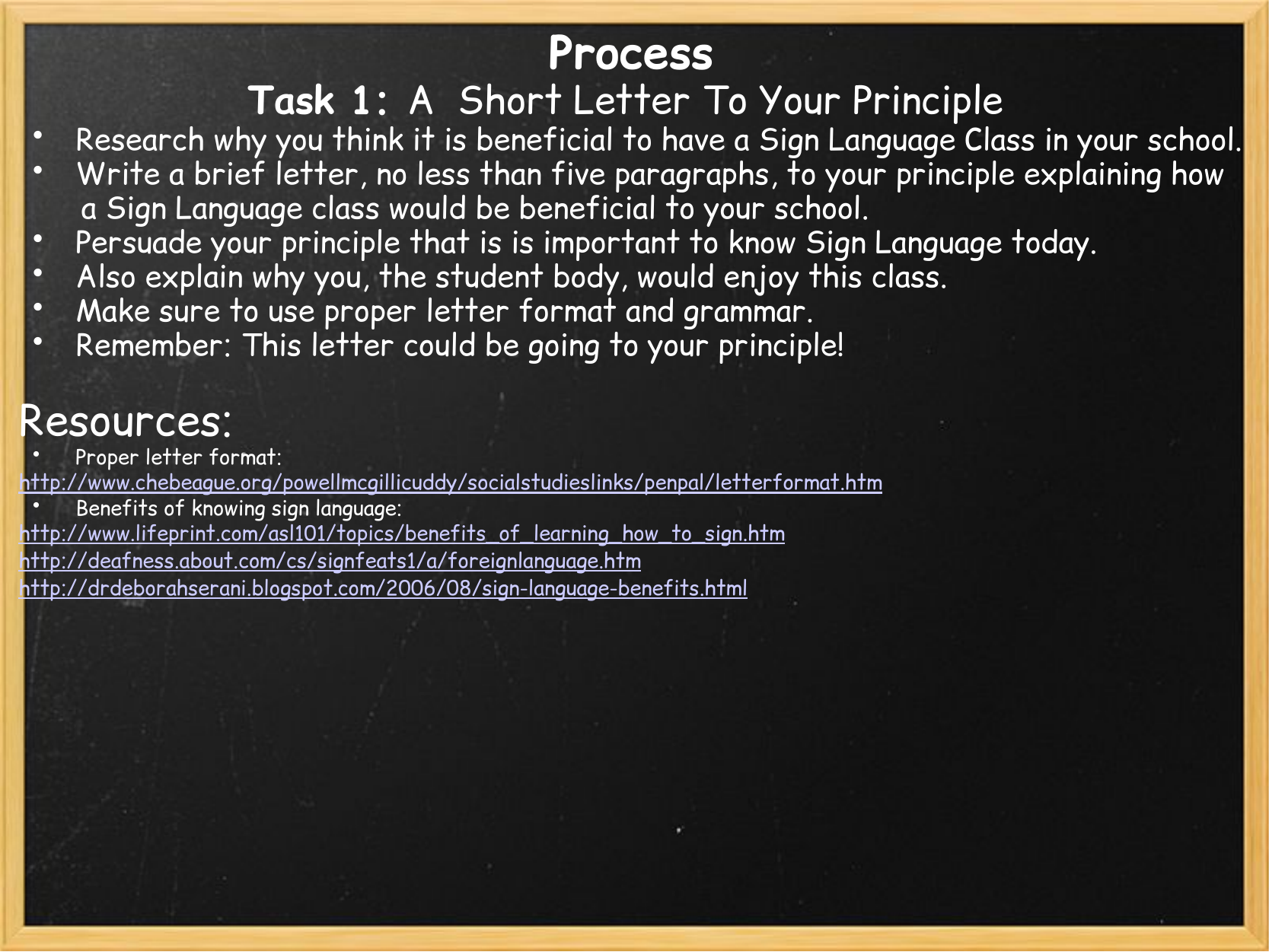

Process
Task 1: A  Short Letter To Your Principle
Research why you think it is beneficial to have a Sign Language Class in your school.
Write a brief letter, no less than five paragraphs, to your principle explaining how
       a Sign Language class would be beneficial to your school.
Persuade your principle that is is important to know Sign Language today.
Also explain why you, the student body, would enjoy this class.
Make sure to use proper letter format and grammar.
Remember: This letter could be going to your principle!

Resources:
Proper letter format:
http://www.chebeague.org/powellmcgillicuddy/socialstudieslinks/penpal/letterformat.htm
Benefits of knowing sign language:
http://www.lifeprint.com/asl101/topics/benefits_of_learning_how_to_sign.htm
http://deafness.about.com/cs/signfeats1/a/foreignlanguage.htm
http://drdeborahserani.blogspot.com/2006/08/sign-language-benefits.html